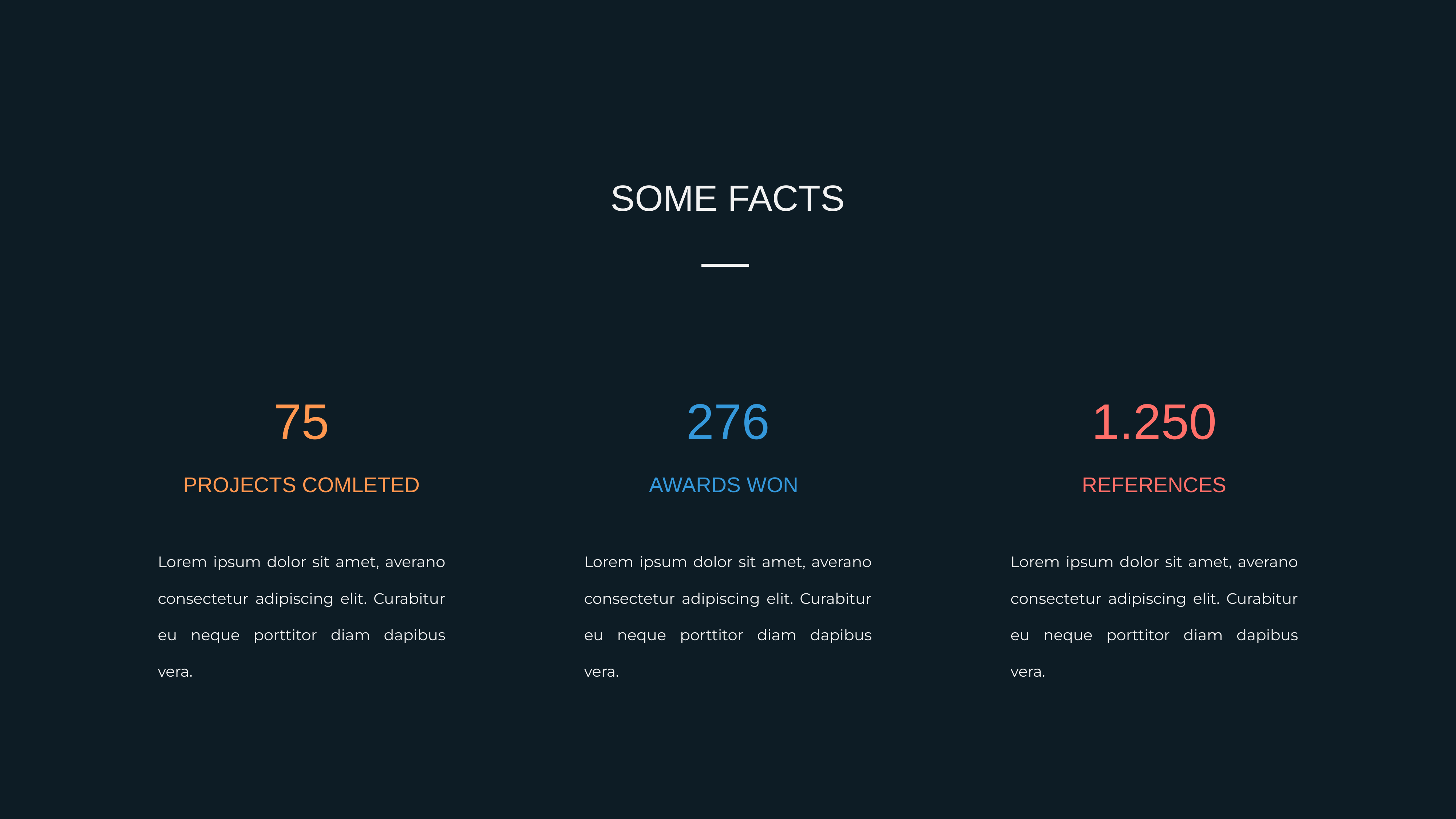

SOME FACTS
75
276
1.250
PROJECTS COMLETED
AWARDS WON
REFERENCES
Lorem ipsum dolor sit amet, averano consectetur adipiscing elit. Curabitur eu neque porttitor diam dapibus vera.
Lorem ipsum dolor sit amet, averano consectetur adipiscing elit. Curabitur eu neque porttitor diam dapibus vera.
Lorem ipsum dolor sit amet, averano consectetur adipiscing elit. Curabitur eu neque porttitor diam dapibus vera.